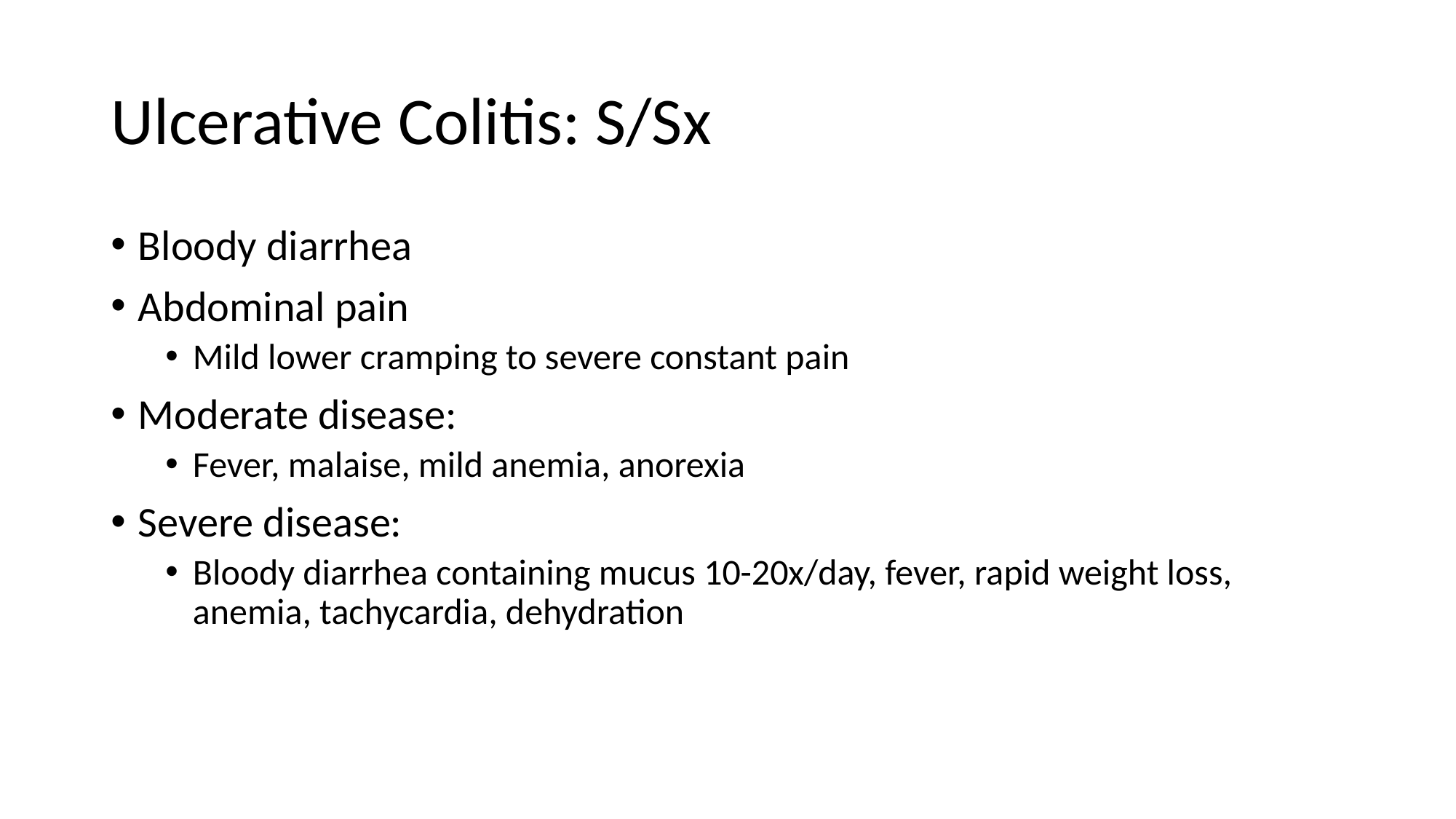

# Ulcerative Colitis: S/Sx
Bloody diarrhea
Abdominal pain
Mild lower cramping to severe constant pain
Moderate disease:
Fever, malaise, mild anemia, anorexia
Severe disease:
Bloody diarrhea containing mucus 10-20x/day, fever, rapid weight loss, anemia, tachycardia, dehydration